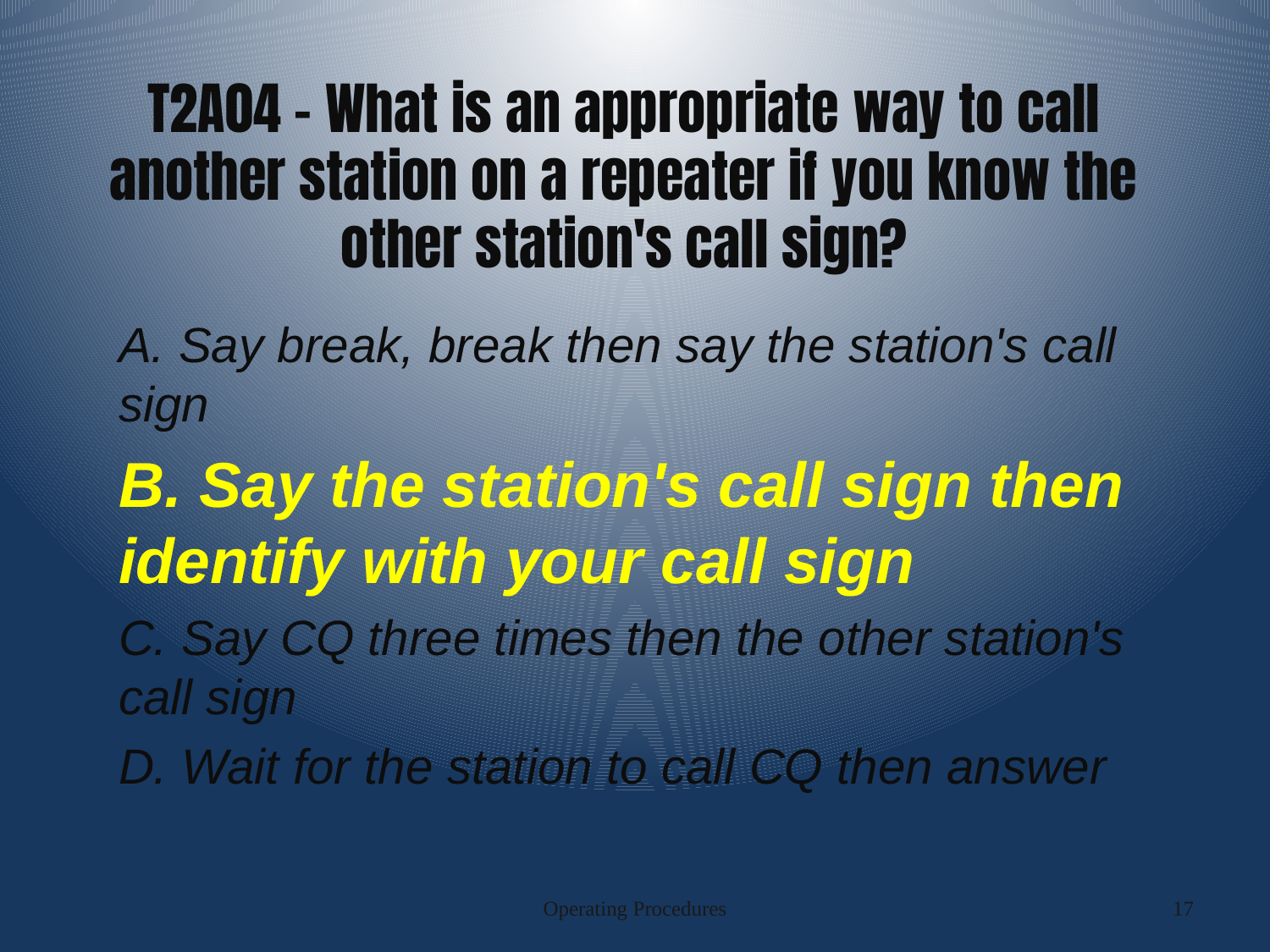

# T2A04 - What is an appropriate way to call another station on a repeater if you know the other station's call sign?
A. Say break, break then say the station's call sign
B. Say the station's call sign then identify with your call sign
C. Say CQ three times then the other station's call sign
D. Wait for the station to call CQ then answer

Operating Procedures
17